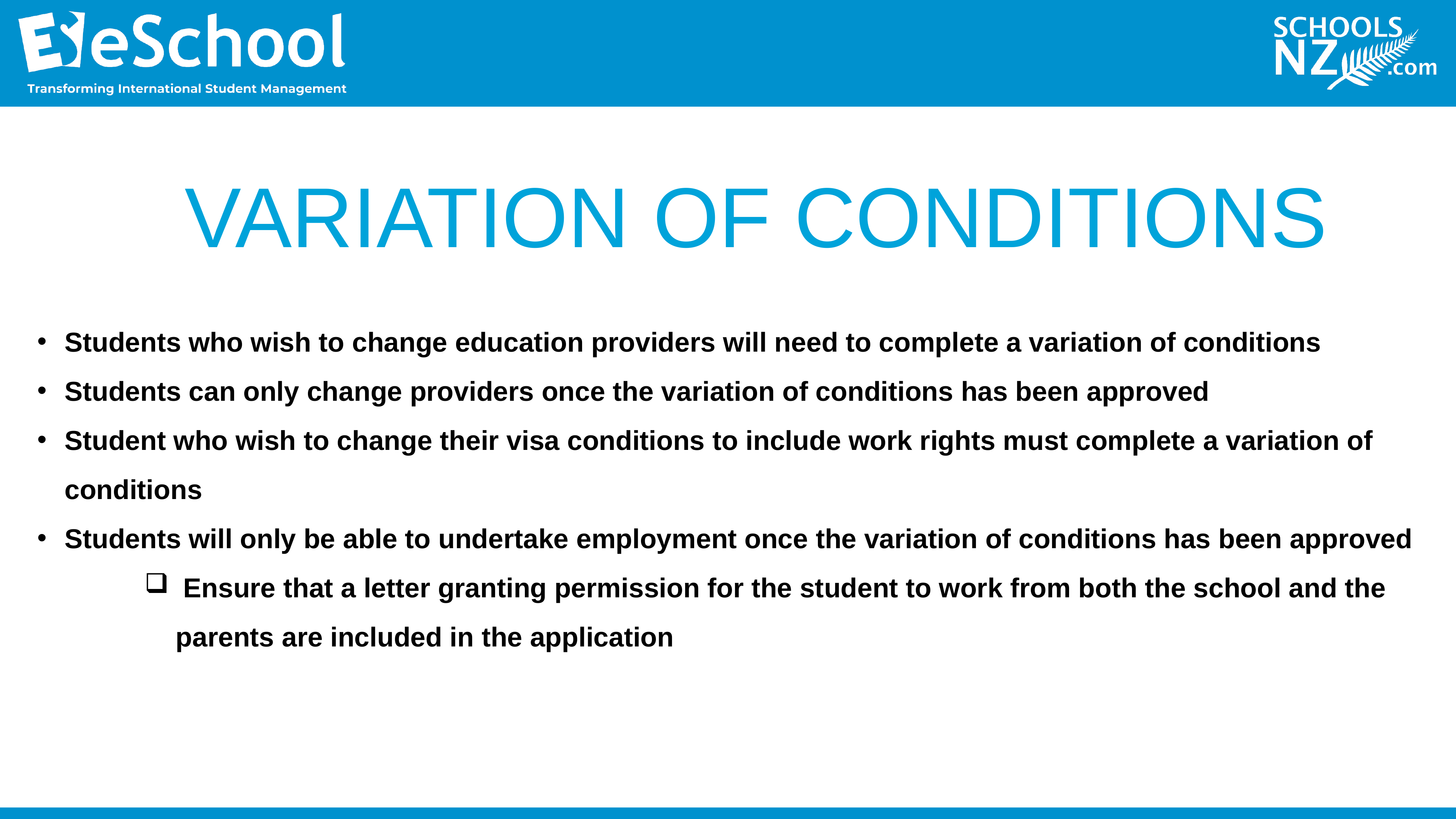

# VARIATION OF CONDITIONS
Students who wish to change education providers will need to complete a variation of conditions
Students can only change providers once the variation of conditions has been approved
Student who wish to change their visa conditions to include work rights must complete a variation of conditions
Students will only be able to undertake employment once the variation of conditions has been approved
 Ensure that a letter granting permission for the student to work from both the school and the parents are included in the application